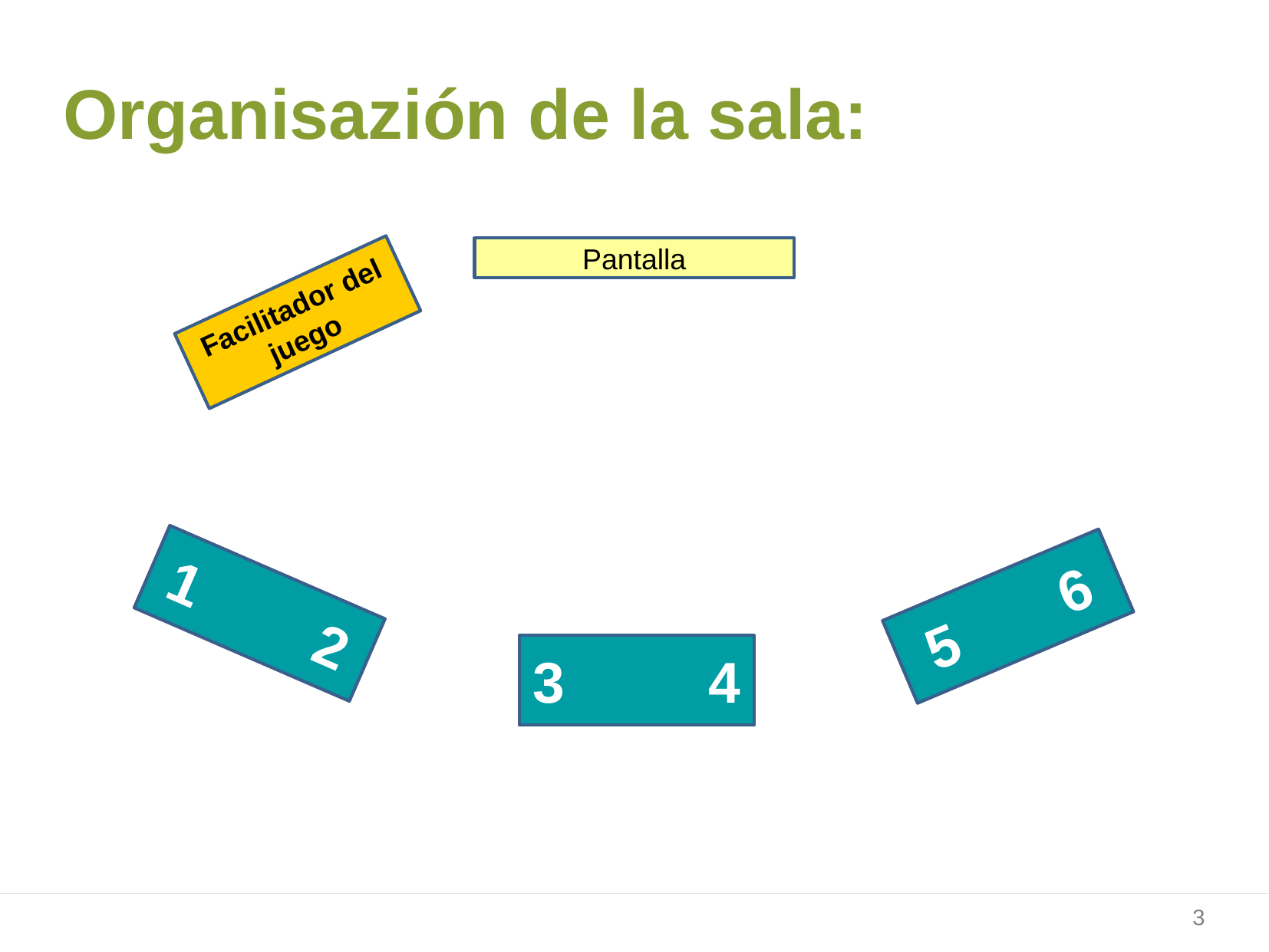

3
# Organisazión de la sala:

Pantalla
Facilitador del juego
1        2
5       6
3         4